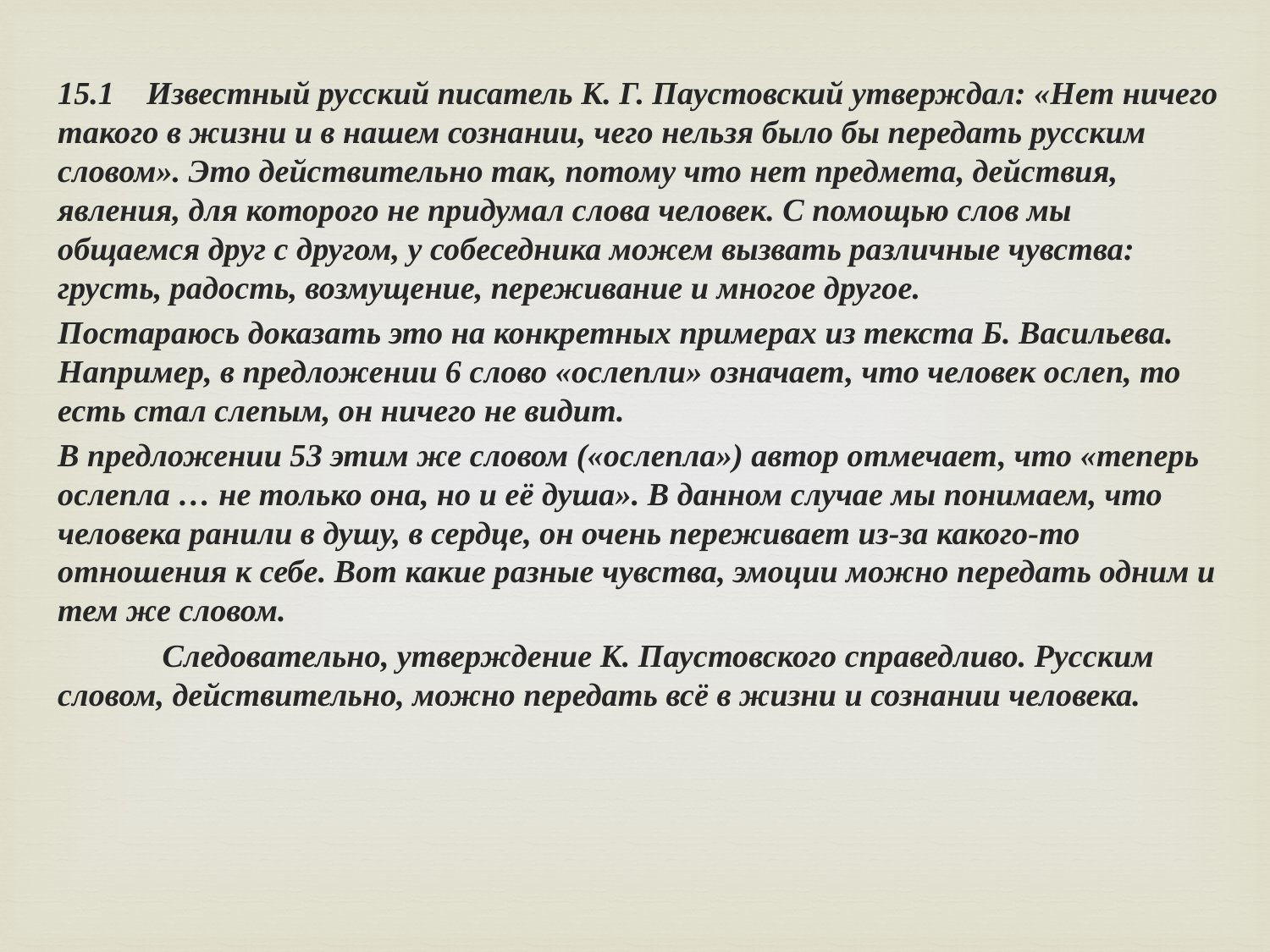

15.1    Известный русский писатель К. Г. Паустовский утверждал: «Нет ничего такого в жизни и в нашем сознании, чего нельзя было бы передать русским словом». Это действительно так, потому что нет предмета, действия, явления, для которого не придумал слова человек. С помощью слов мы общаемся друг с другом, у собеседника можем вызвать различные чувства: грусть, радость, возмущение, переживание и многое другое.
Постараюсь доказать это на конкретных примерах из текста Б. Васильева. Например, в предложении 6 слово «ослепли» означает, что человек ослеп, то есть стал слепым, он ничего не видит.
В предложении 53 этим же словом («ослепла») автор отмечает, что «теперь ослепла … не только она, но и её душа». В данном случае мы понимаем, что человека ранили в душу, в сердце, он очень переживает из-за какого-то отношения к себе. Вот какие разные чувства, эмоции можно передать одним и тем же словом.
             Следовательно, утверждение К. Паустовского справедливо. Русским словом, действительно, можно передать всё в жизни и сознании человека.